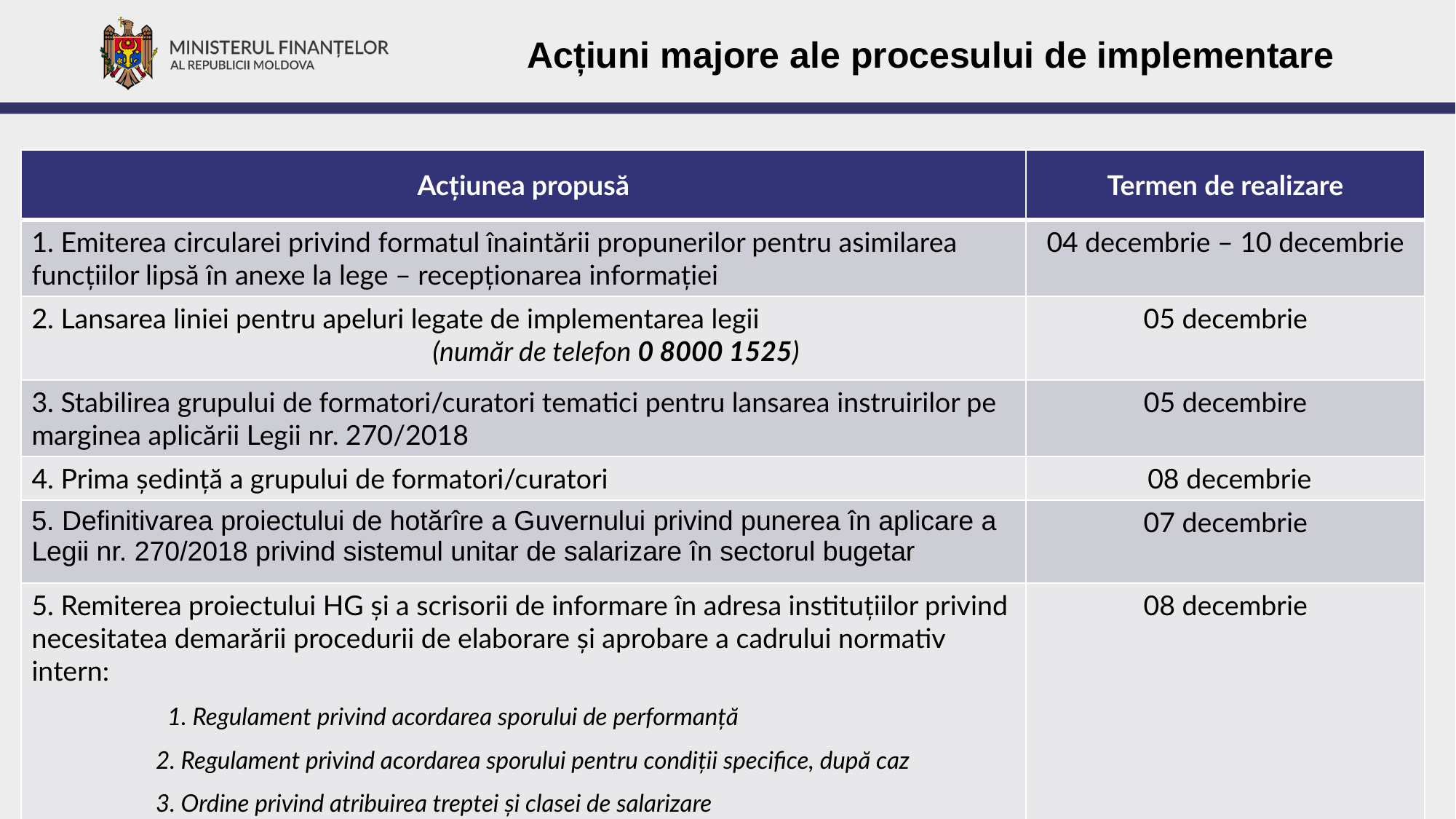

Acțiuni majore ale procesului de implementare

| Acțiunea propusă | Termen de realizare |
| --- | --- |
| 1. Emiterea circularei privind formatul înaintării propunerilor pentru asimilarea funcțiilor lipsă în anexe la lege – recepționarea informației | 04 decembrie – 10 decembrie |
| 2. Lansarea liniei pentru apeluri legate de implementarea legii (număr de telefon 0 8000 1525) | 05 decembrie |
| 3. Stabilirea grupului de formatori/curatori tematici pentru lansarea instruirilor pe marginea aplicării Legii nr. 270/2018 | 05 decembire |
| 4. Prima ședință a grupului de formatori/curatori | 08 decembrie |
| 5. Definitivarea proiectului de hotărîre a Guvernului privind punerea în aplicare a Legii nr. 270/2018 privind sistemul unitar de salarizare în sectorul bugetar | 07 decembrie |
| 5. Remiterea proiectului HG și a scrisorii de informare în adresa instituțiilor privind necesitatea demarării procedurii de elaborare și aprobare a cadrului normativ intern: 1. Regulament privind acordarea sporului de performanță 2. Regulament privind acordarea sporului pentru condiții specifice, după caz 3. Ordine privind atribuirea treptei și clasei de salarizare | 08 decembrie |
06.12.2018
4